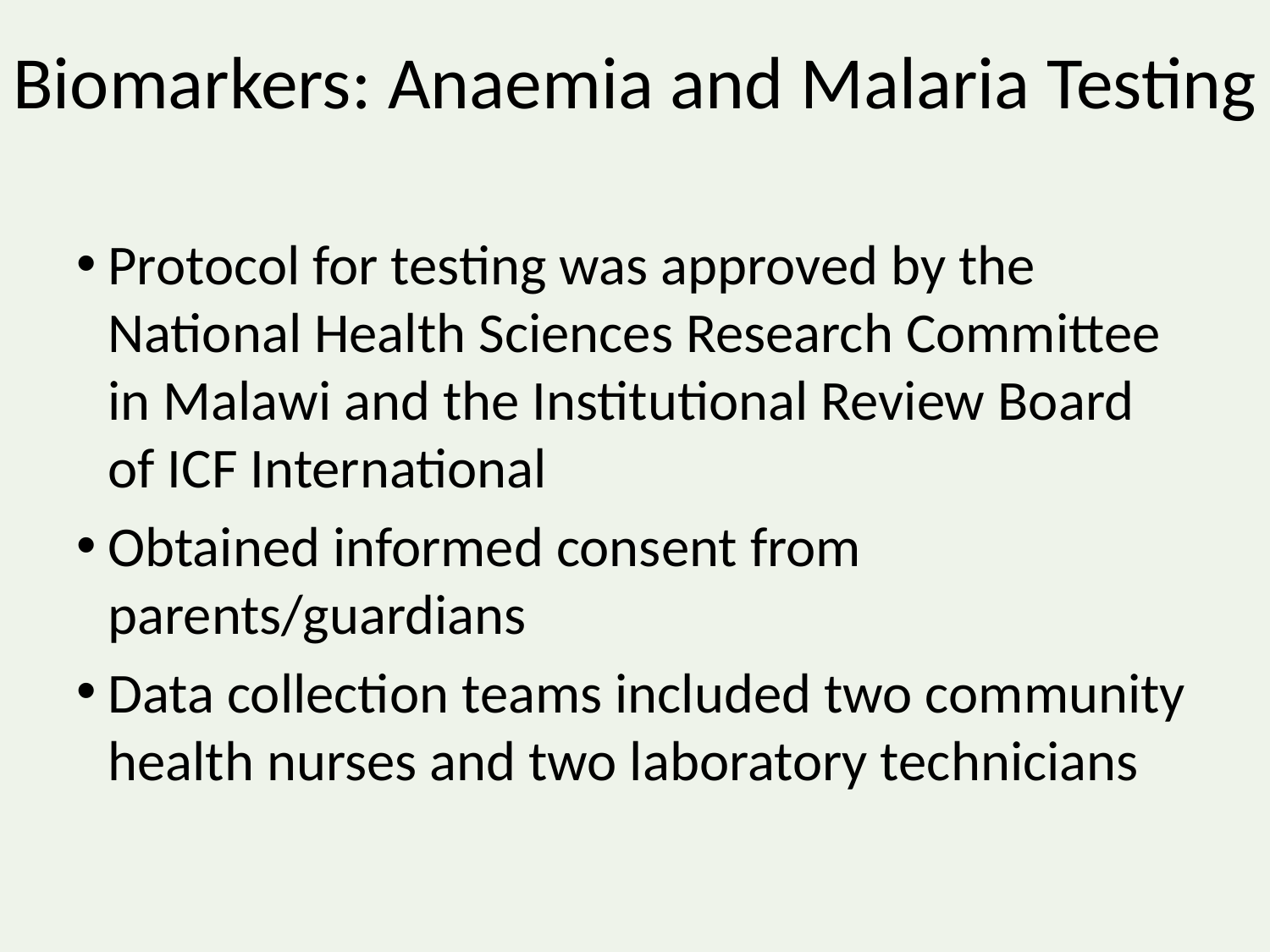

Biomarkers: Anaemia and Malaria Testing
Protocol for testing was approved by the National Health Sciences Research Committee in Malawi and the Institutional Review Board of ICF International
Obtained informed consent from parents/guardians
Data collection teams included two community health nurses and two laboratory technicians